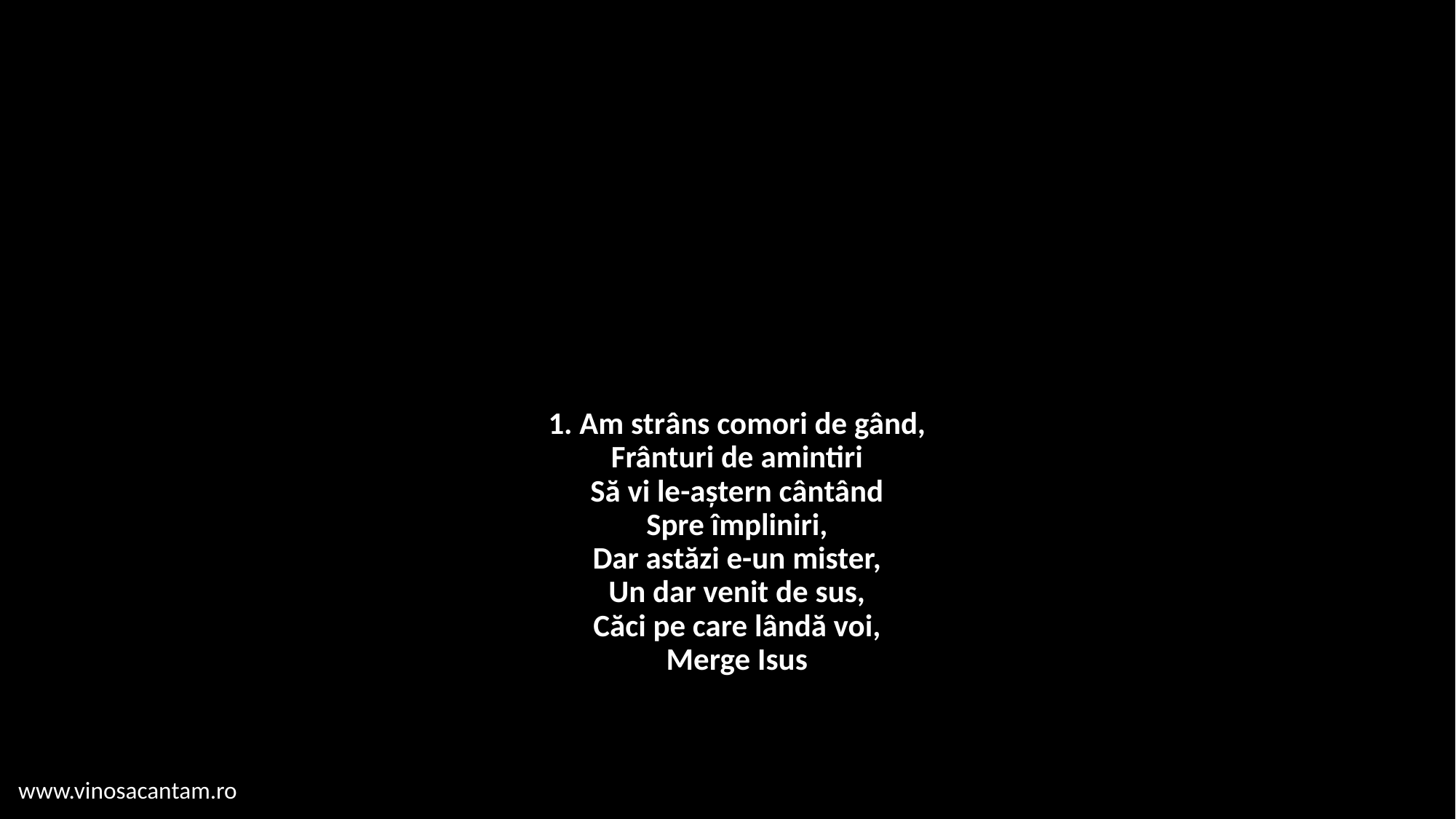

# 1. Am strâns comori de gând, Frânturi de amintiri Să vi le-aștern cântând Spre împliniri, Dar astăzi e-un mister, Un dar venit de sus, Căci pe care lândă voi, Merge Isus
www.vinosacantam.ro